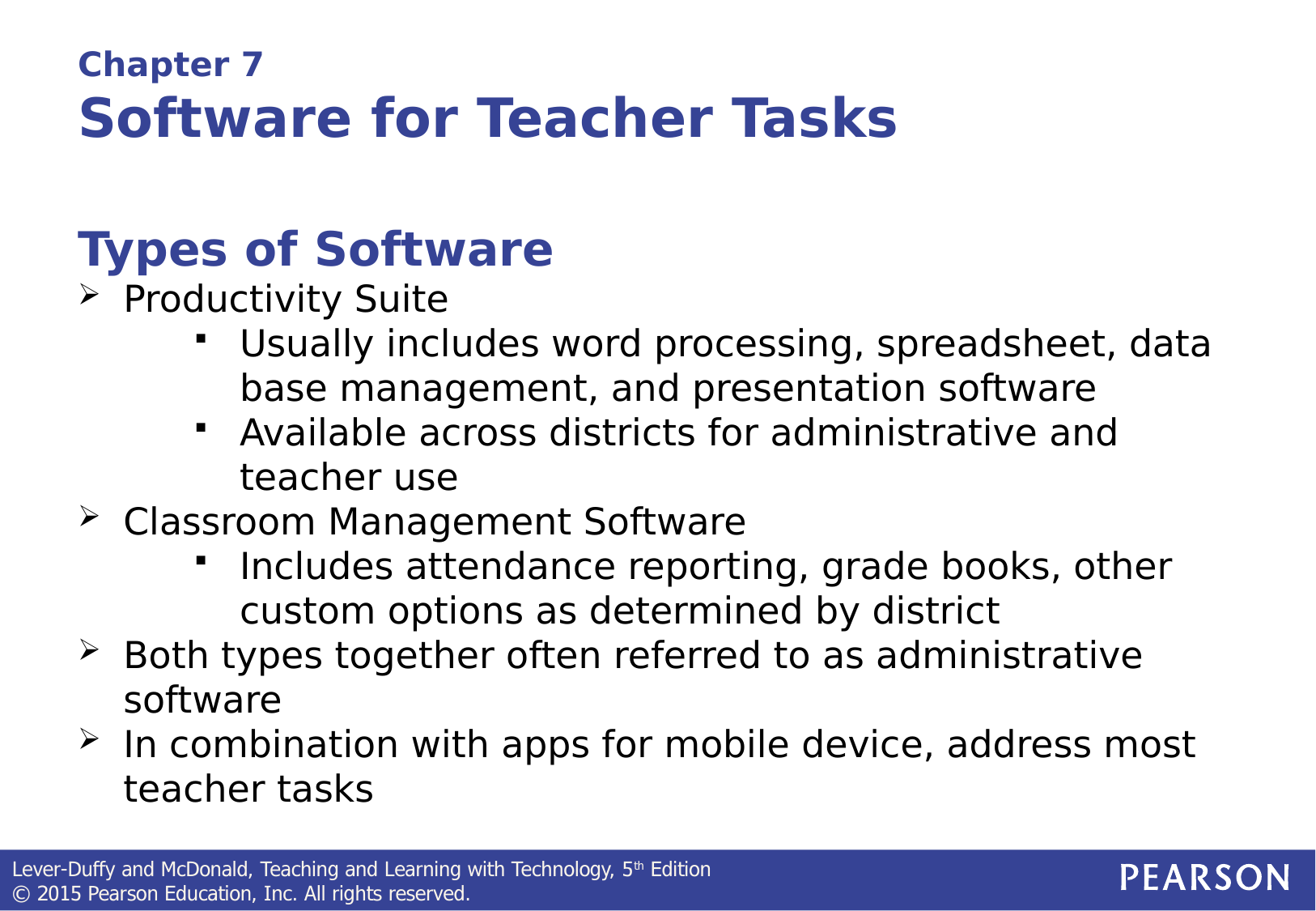

# Chapter 7 Software for Teacher Tasks
Types of Software
Productivity Suite
Usually includes word processing, spreadsheet, data base management, and presentation software
Available across districts for administrative and teacher use
Classroom Management Software
Includes attendance reporting, grade books, other custom options as determined by district
Both types together often referred to as administrative software
In combination with apps for mobile device, address most teacher tasks